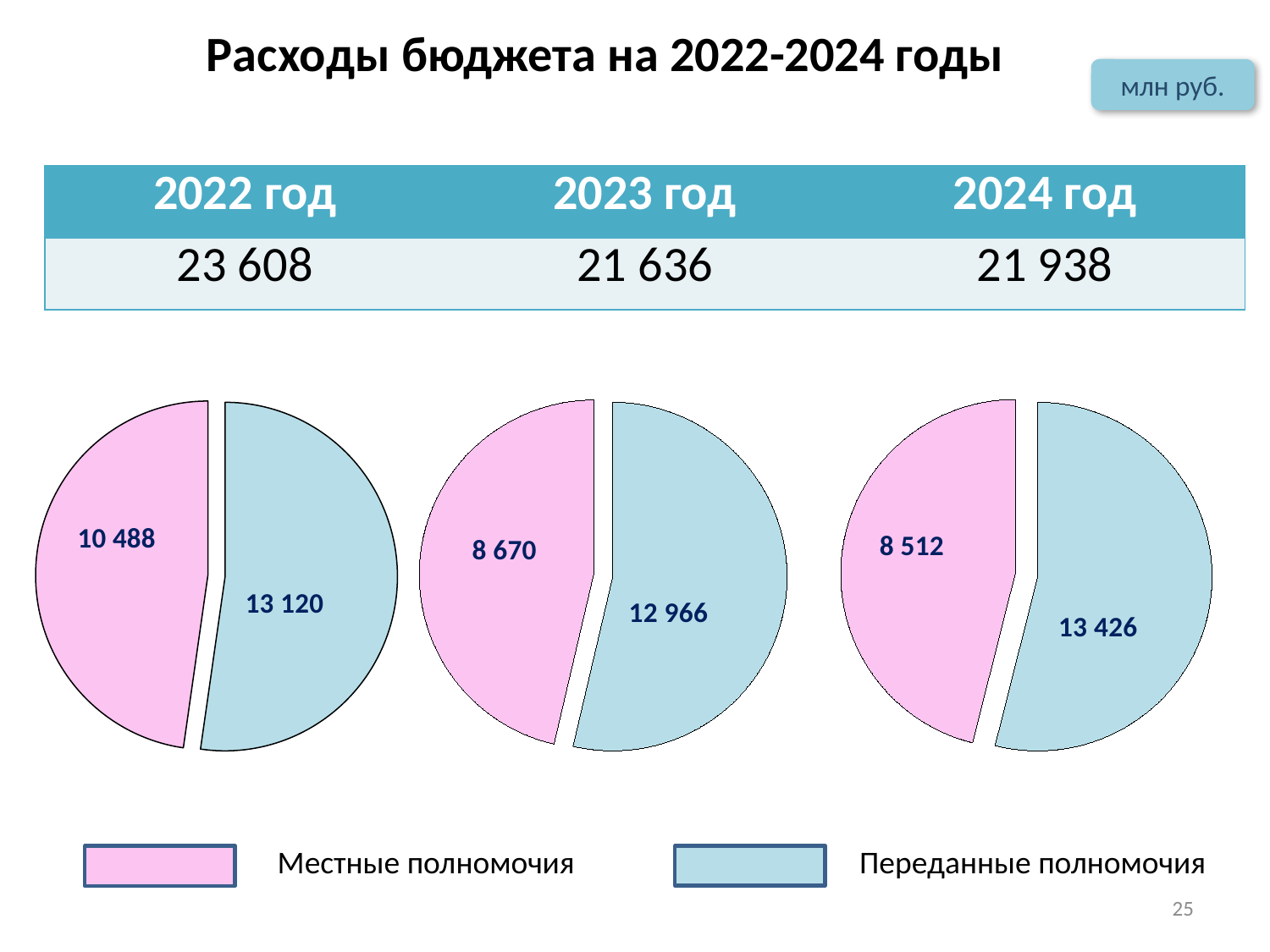

Расходы бюджета на 2022-2024 годы
млн руб.
| 2022 год | 2023 год | 2024 год |
| --- | --- | --- |
| 23 608 | 21 636 | 21 938 |

### Chart

| Category | Продажи |
|---|---|
| Переданные полномочия | 9958.0 |
| Местные полномочия | 9091.0 |

### Chart

| Category | 2020 |
|---|---|
| Переданные полномочия | 9936.0 |
| Местные полномочия | 8581.0 |

### Chart

| Category | 2021 |
|---|---|
| Переданные полномочия | 9987.0 |
| Местные полномочия | 8529.0 |
Местные полномочия
Переданные полномочия

25